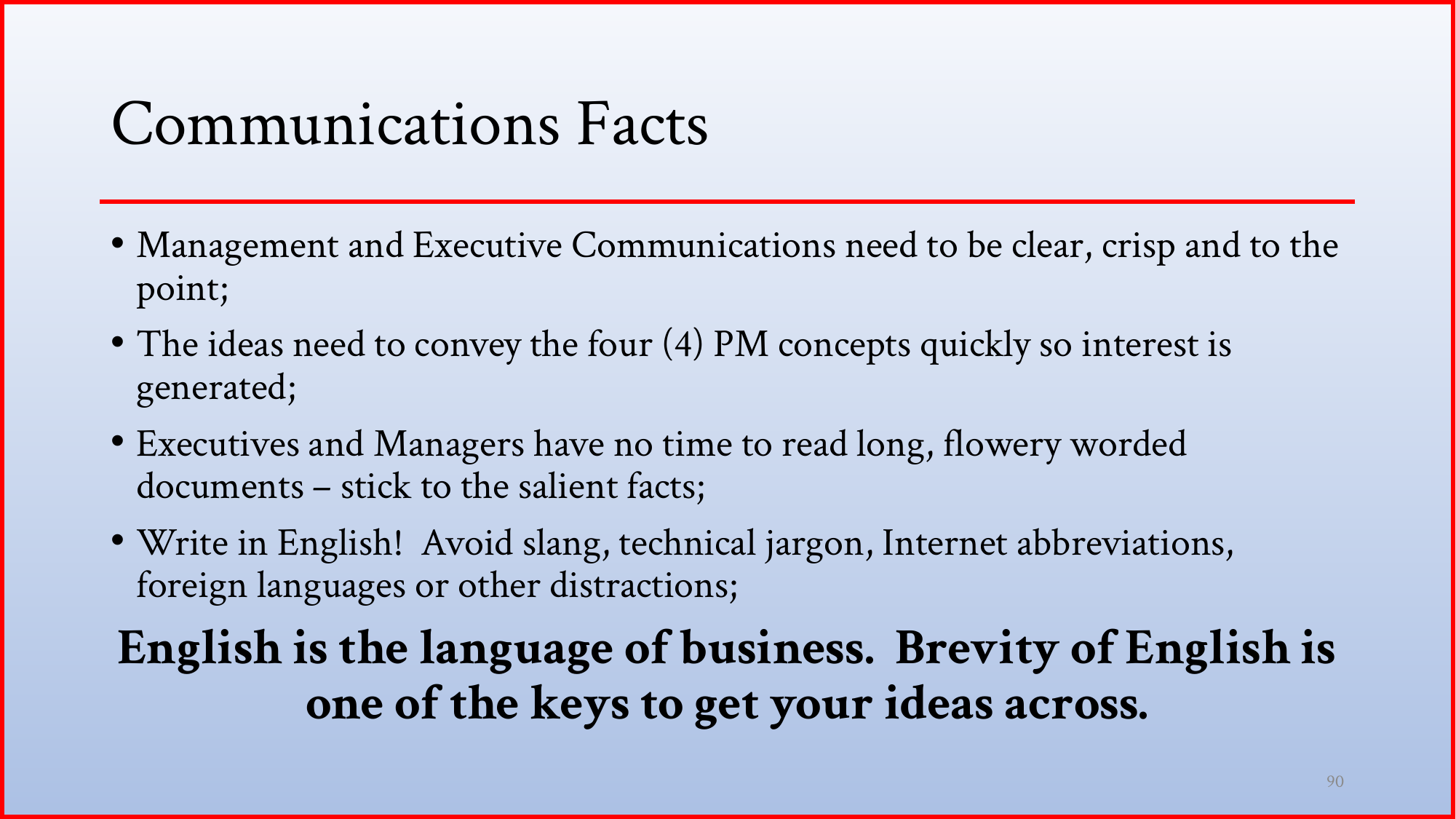

# Communications Facts
Management and Executive Communications need to be clear, crisp and to the point;
The ideas need to convey the four (4) PM concepts quickly so interest is generated;
Executives and Managers have no time to read long, flowery worded documents – stick to the salient facts;
Write in English!  Avoid slang, technical jargon, Internet abbreviations, foreign languages or other distractions;
English is the language of business.  Brevity of English is one of the keys to get your ideas across.
90